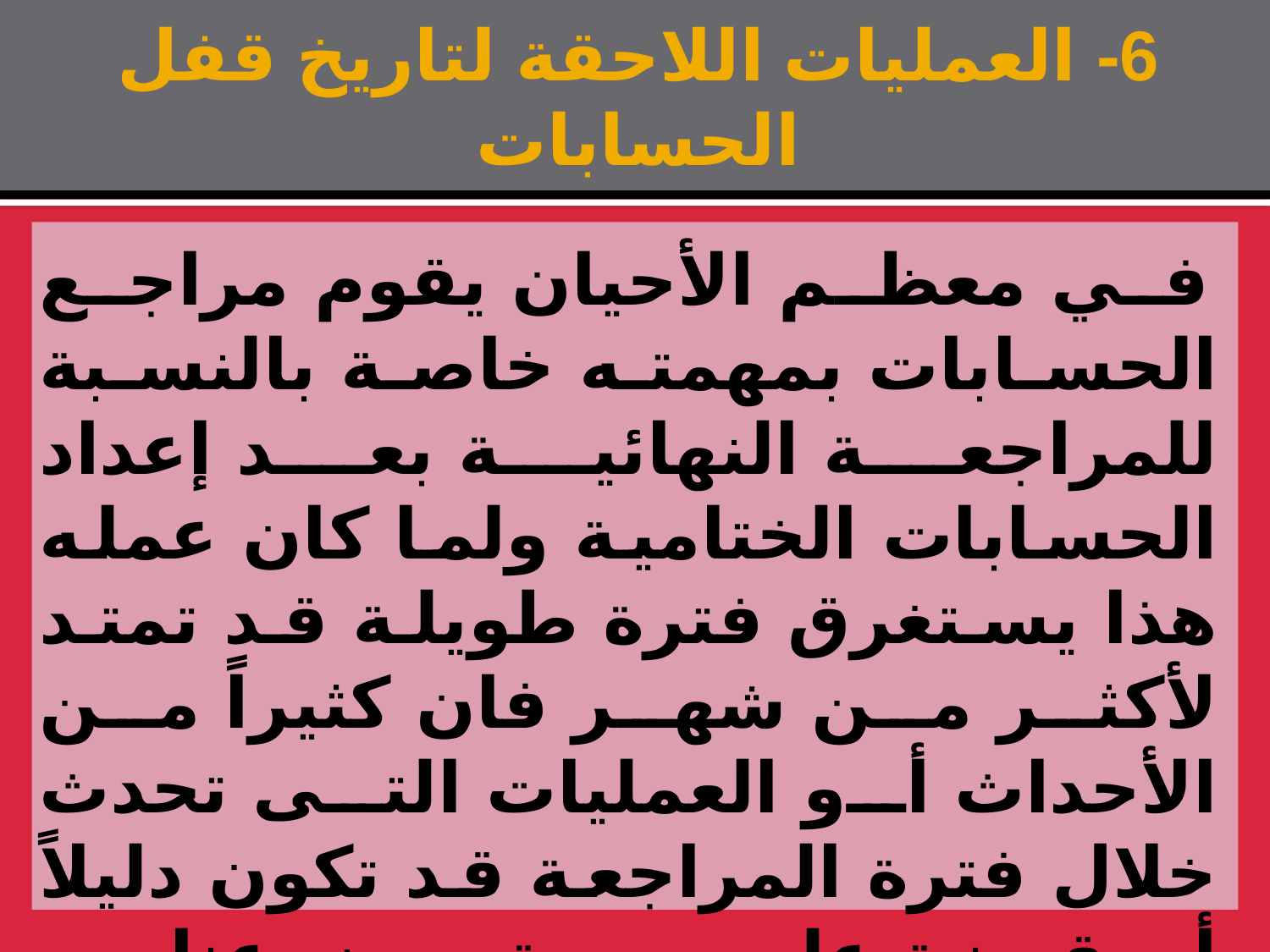

# 6- العمليات اللاحقة لتاريخ قفل الحسابات
في معظم الأحيان يقوم مراجع الحسابات بمهمته خاصة بالنسبة للمراجعة النهائية بعد إعداد الحسابات الختامية ولما كان عمله هذا يستغرق فترة طويلة قد تمتد لأكثر من شهر فان كثيراً من الأحداث أو العمليات التى تحدث خلال فترة المراجعة قد تكون دليلاً أو قرينة على صحة بعض عناصر نتيجة الأعمال او المركز المالى، وبذلك قد تكشف للمراجع ما قد يوجد بهذه القوائم المالية من أخطاء أو تلاعب وتزوير .